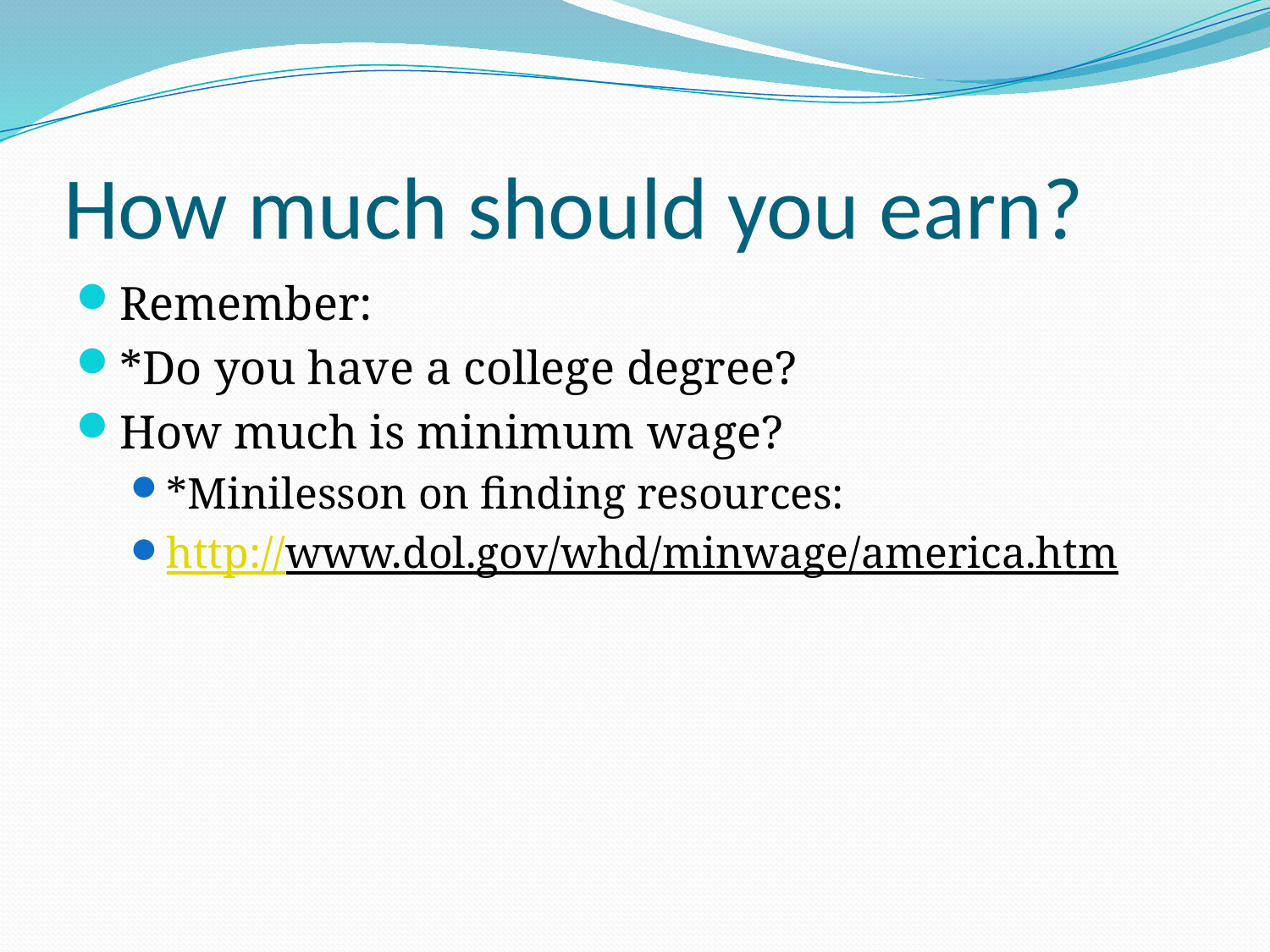

# How much should you earn?
Remember:
*Do you have a college degree?
How much is minimum wage?
*Minilesson on finding resources:
http://www.dol.gov/whd/minwage/america.htm